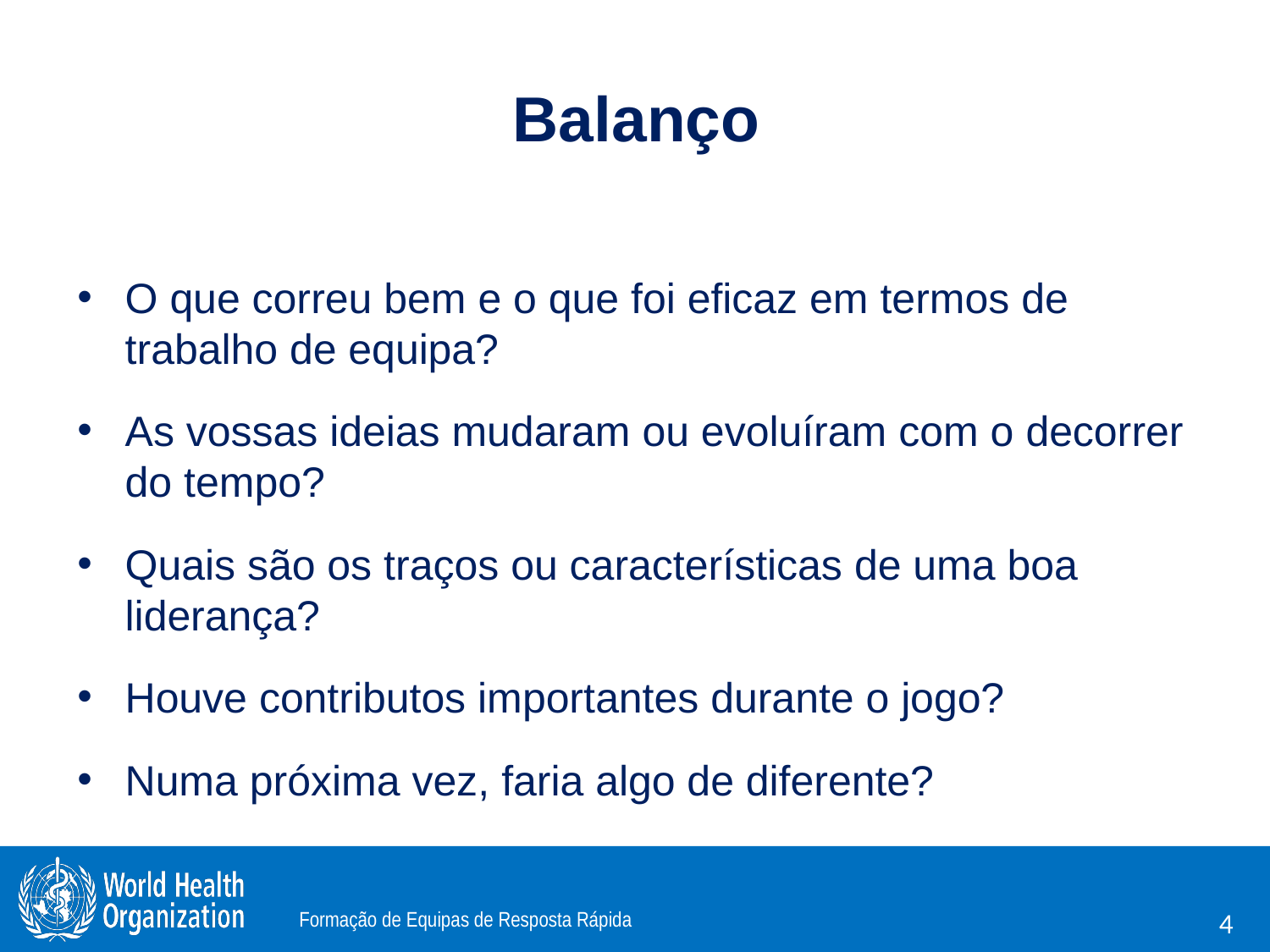

# Balanço
O que correu bem e o que foi eficaz em termos de trabalho de equipa?
As vossas ideias mudaram ou evoluíram com o decorrer do tempo?
Quais são os traços ou características de uma boa liderança?
Houve contributos importantes durante o jogo?
Numa próxima vez, faria algo de diferente?